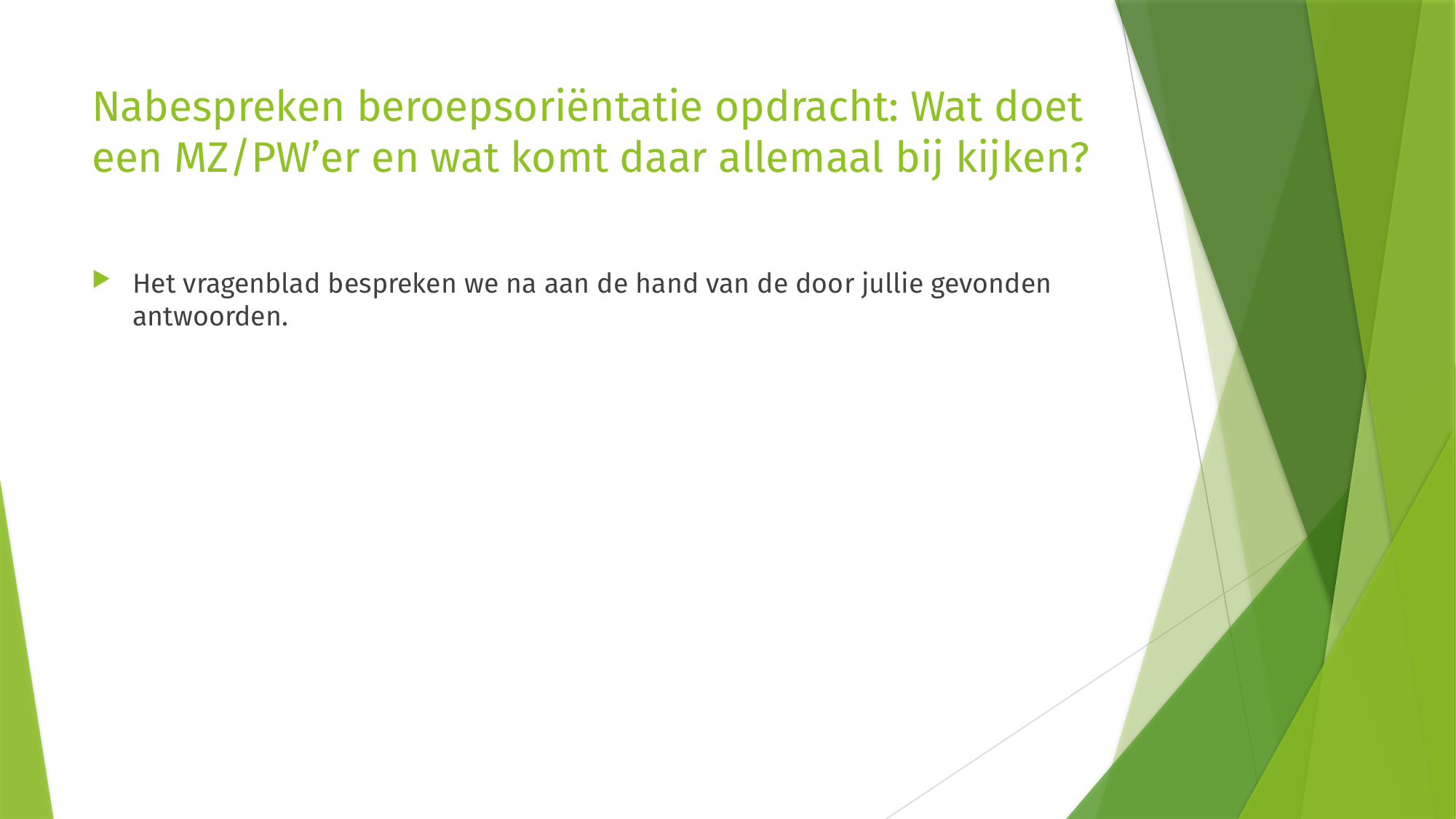

# Nabespreken beroepsoriëntatie opdracht: Wat doet een MZ/PW’er en wat komt daar allemaal bij kijken?
Het vragenblad bespreken we na aan de hand van de door jullie gevonden antwoorden.